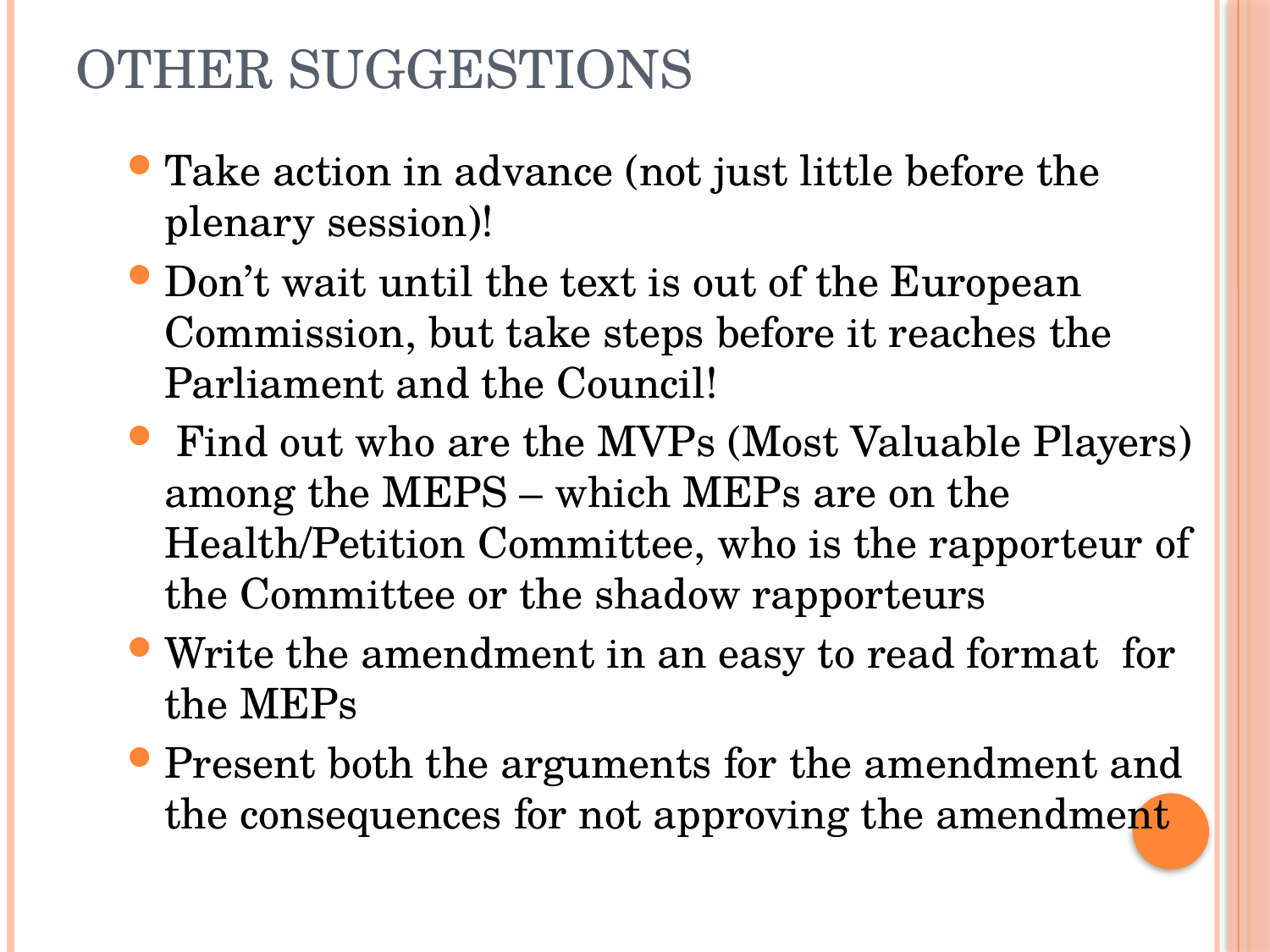

# Other suggestions
Take action in advance (not just little before the plenary session)!
Don’t wait until the text is out of the European Commission, but take steps before it reaches the Parliament and the Council!
 Find out who are the MVPs (Most Valuable Players) among the MEPS – which MEPs are on the Health/Petition Committee, who is the rapporteur of the Committee or the shadow rapporteurs
Write the amendment in an easy to read format  for the MEPs
Present both the arguments for the amendment and the consequences for not approving the amendment